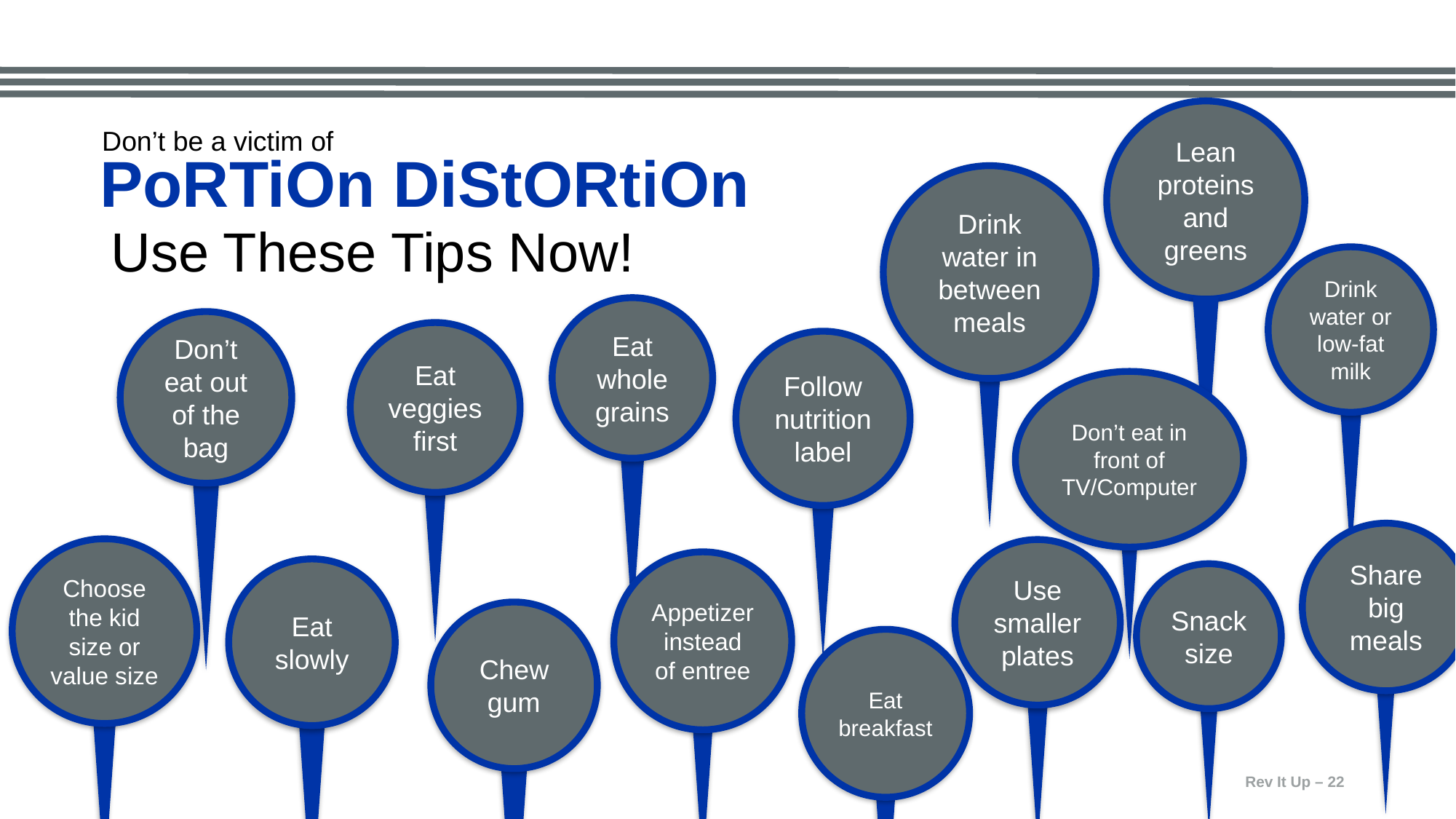

Lean proteins and greens
Don’t be a victim of
# PoRTiOn DiStORtiOn
Drink water in between meals
Use These Tips Now!
Drink water or low-fat milk

Eat whole grains
Don’t eat out of the bag
Eat veggies first
Follow nutrition label

Don’t eat in front of TV/Computer

Share big meals
Choose the kid size or value size
Use smaller plates
Appetizer instead of entree
Eat slowly
Snack size
Chew gum

Eat breakfast

Rev It Up – 22